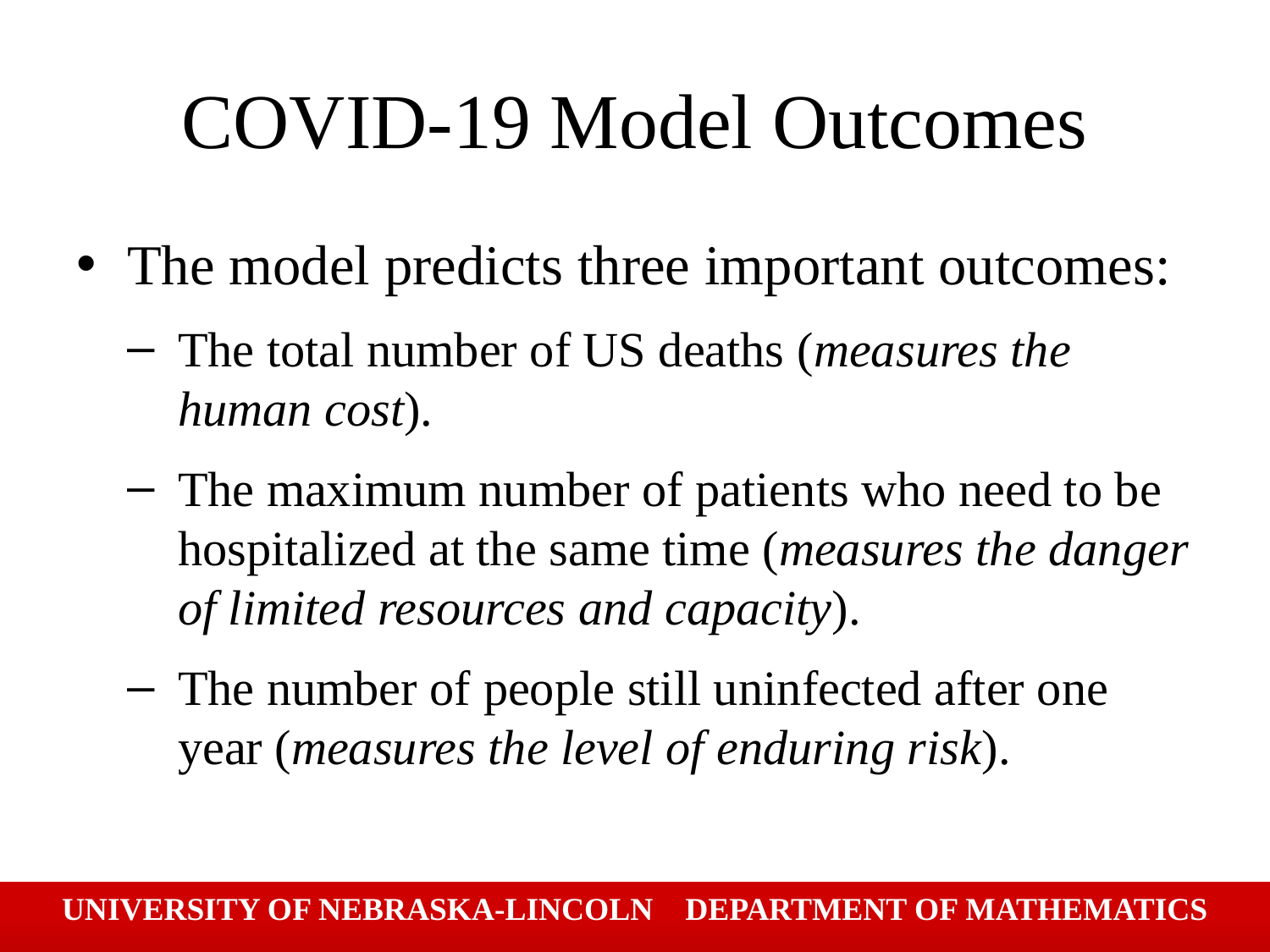

# COVID-19 Model Outcomes
The model predicts three important outcomes:
The total number of US deaths (measures the human cost).
The maximum number of patients who need to be hospitalized at the same time (measures the danger of limited resources and capacity).
The number of people still uninfected after one year (measures the level of enduring risk).